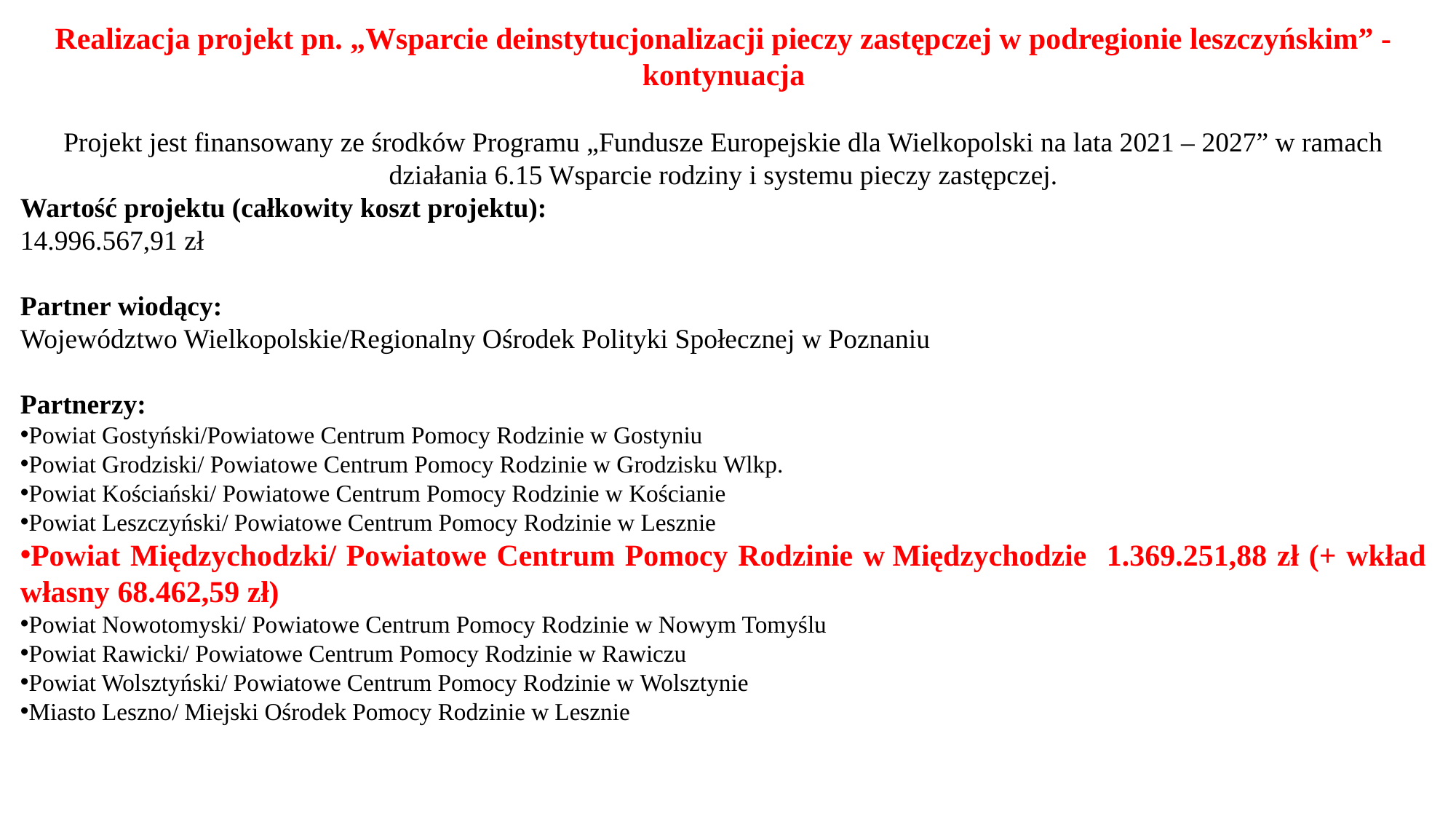

Realizacja projekt pn. „Wsparcie deinstytucjonalizacji pieczy zastępczej w podregionie leszczyńskim” - kontynuacja

Projekt jest finansowany ze środków Programu „Fundusze Europejskie dla Wielkopolski na lata 2021 – 2027” w ramach działania 6.15 Wsparcie rodziny i systemu pieczy zastępczej.
Wartość projektu (całkowity koszt projektu):
14.996.567,91 zł

Partner wiodący:
Województwo Wielkopolskie/Regionalny Ośrodek Polityki Społecznej w Poznaniu

Partnerzy:
Powiat Gostyński/Powiatowe Centrum Pomocy Rodzinie w Gostyniu
Powiat Grodziski/ Powiatowe Centrum Pomocy Rodzinie w Grodzisku Wlkp.
Powiat Kościański/ Powiatowe Centrum Pomocy Rodzinie w Kościanie
Powiat Leszczyński/ Powiatowe Centrum Pomocy Rodzinie w Lesznie
Powiat Międzychodzki/ Powiatowe Centrum Pomocy Rodzinie w Międzychodzie  1.369.251,88 zł (+ wkład własny 68.462,59 zł)
Powiat Nowotomyski/ Powiatowe Centrum Pomocy Rodzinie w Nowym Tomyślu
Powiat Rawicki/ Powiatowe Centrum Pomocy Rodzinie w Rawiczu
Powiat Wolsztyński/ Powiatowe Centrum Pomocy Rodzinie w Wolsztynie
Miasto Leszno/ Miejski Ośrodek Pomocy Rodzinie w Lesznie

#